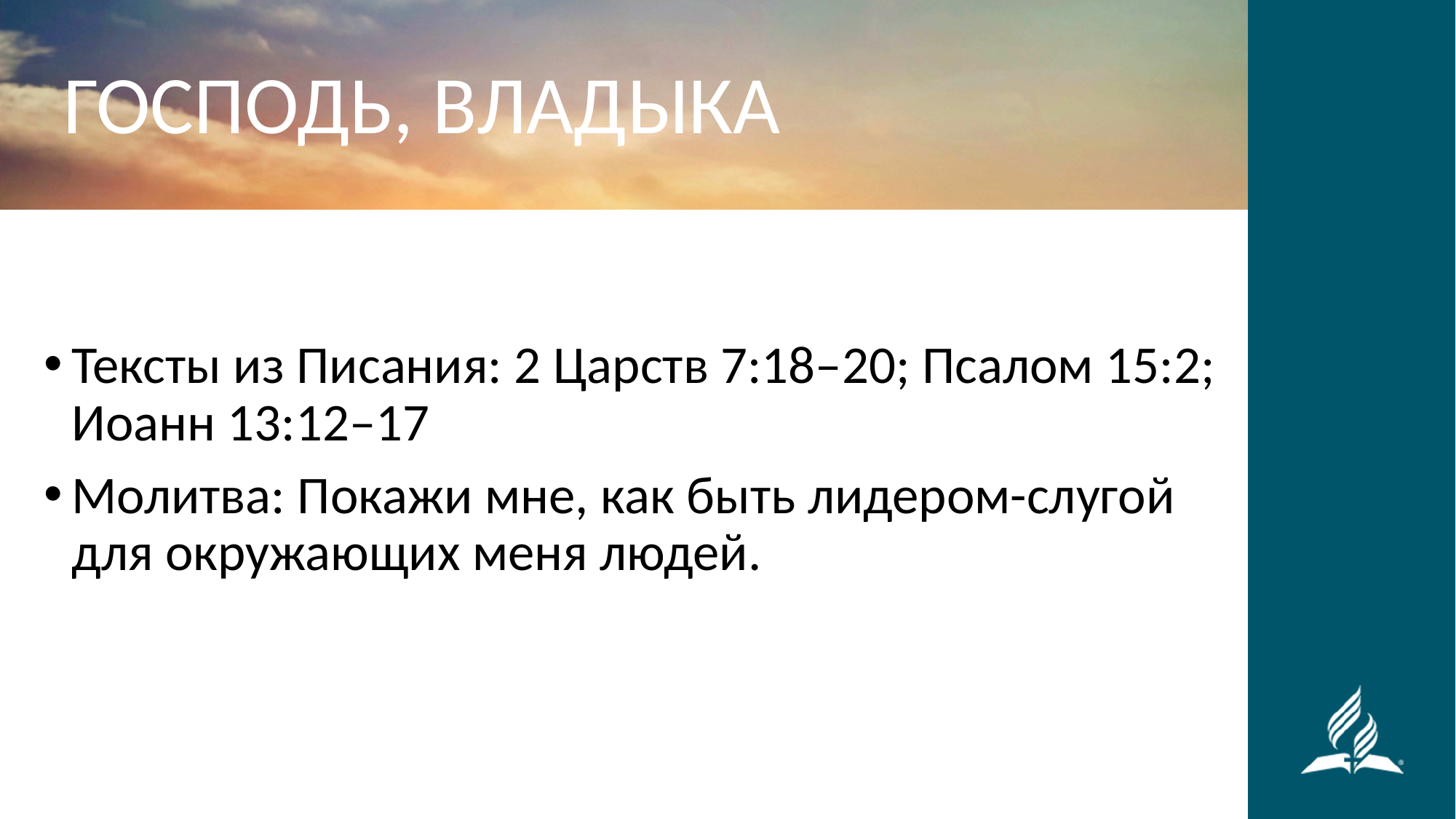

ГОСПОДЬ, ВЛАДЫКА

Тексты из Писания: 2 Царств 7:18–20; Псалом 15:2; Иоанн 13:12–17
Молитва: Покажи мне, как быть лидером-слугой для окружающих меня людей.